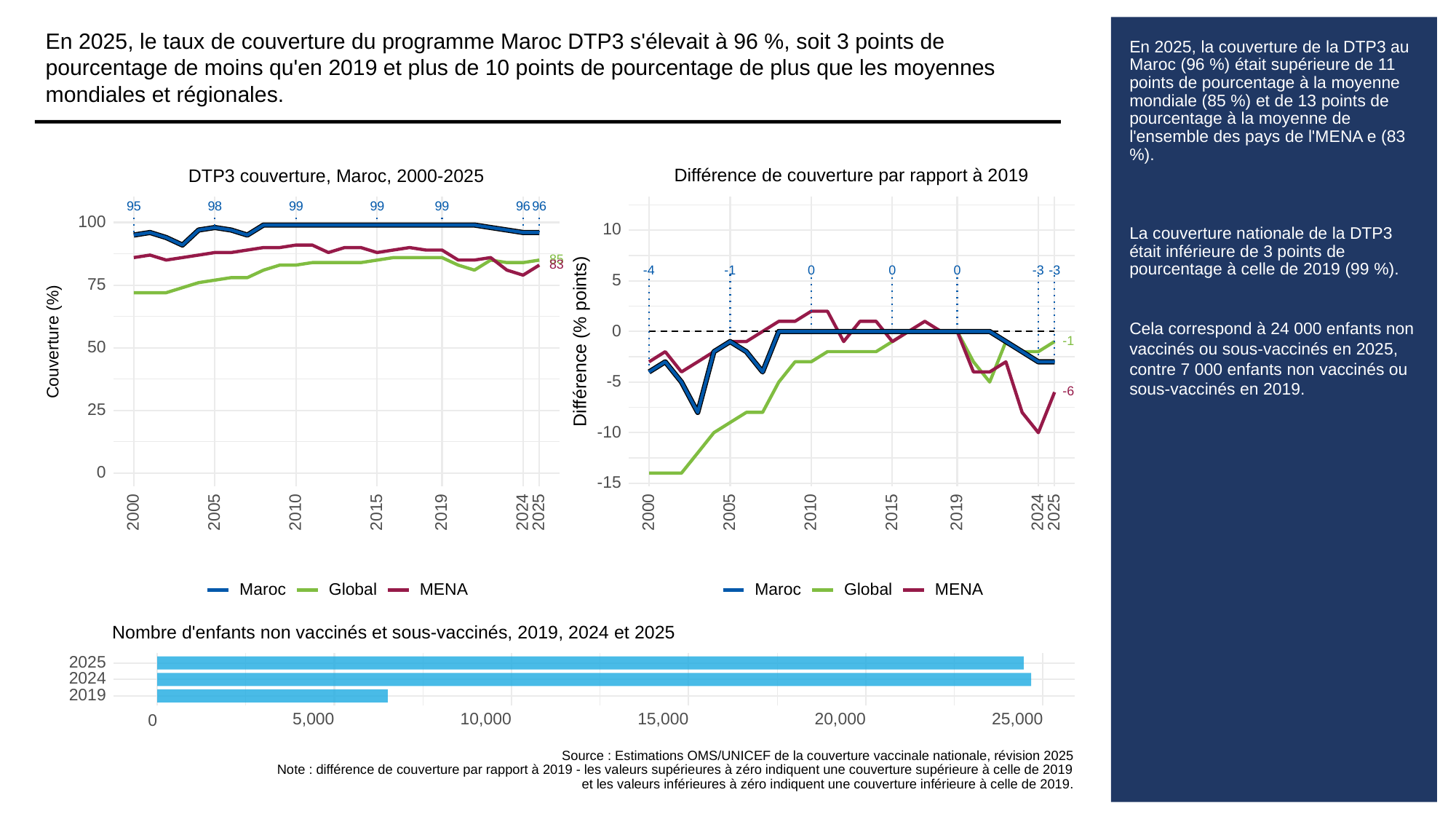

En 2025, le taux de couverture du programme Maroc DTP3 s'élevait à 96 %, soit 3 points de pourcentage de moins qu'en 2019 et plus de 10 points de pourcentage de plus que les moyennes mondiales et régionales.
# En 2025, la couverture de la DTP3 au Maroc (96 %) était supérieure de 11 points de pourcentage à la moyenne mondiale (85 %) et de 13 points de pourcentage à la moyenne de l'ensemble des pays de l'MENA e (83 %).

La couverture nationale de la DTP3 était inférieure de 3 points de pourcentage à celle de 2019 (99 %).

Cela correspond à 24 000 enfants non vaccinés ou sous-vaccinés en 2025, contre 7 000 enfants non vaccinés ou sous-vaccinés en 2019.

Différence de couverture par rapport à 2019
DTP3 couverture, Maroc, 2000-2025

95
98
99
99
99
96
96

100

10

85

83
-3
-3
0
0
0
-1
-4

5
75

0

Différence (% points)
Couverture (%)
-1
50

-5

-6
25

-10

0

-15

2000
2005
2010
2015
2019
2024
2025
2000
2005
2010
2015
2019
2024
2025
Global
Global
Maroc
Maroc
MENA
MENA

Nombre d'enfants non vaccinés et sous-vaccinés, 2019, 2024 et 2025

2025

2024

2019

5,000
10,000
15,000
20,000
25,000
0
Source : Estimations OMS/UNICEF de la couverture vaccinale nationale, révision 2025
Note : différence de couverture par rapport à 2019 - les valeurs supérieures à zéro indiquent une couverture supérieure à celle de 2019
et les valeurs inférieures à zéro indiquent une couverture inférieure à celle de 2019.